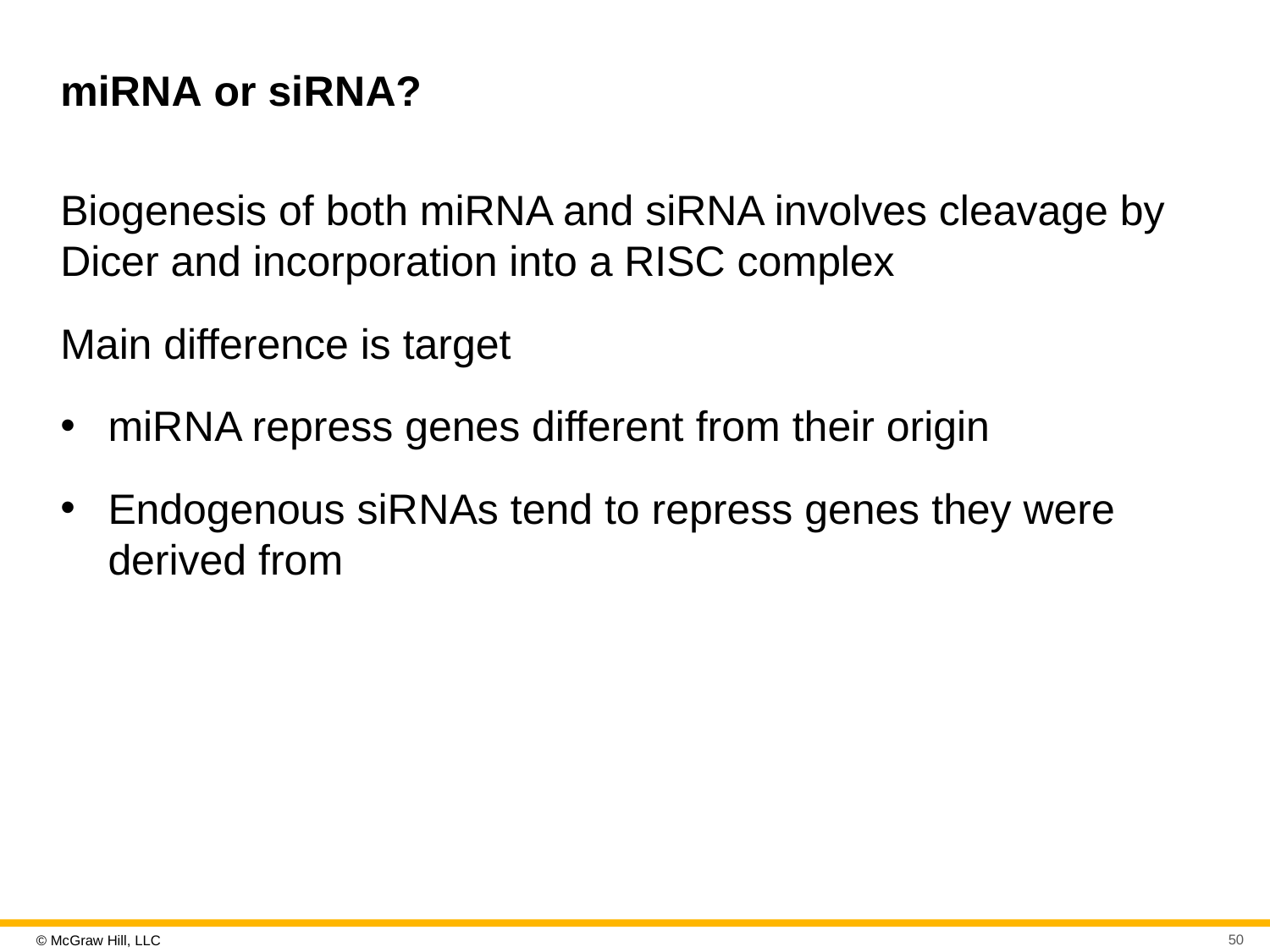

# miR N A or siR N A?
Biogenesis of both miRNA and siRNA involves cleavage by Dicer and incorporation into a RISC complex
Main difference is target
miR N A repress genes different from their origin
Endogenous siR N As tend to repress genes they were derived from
50